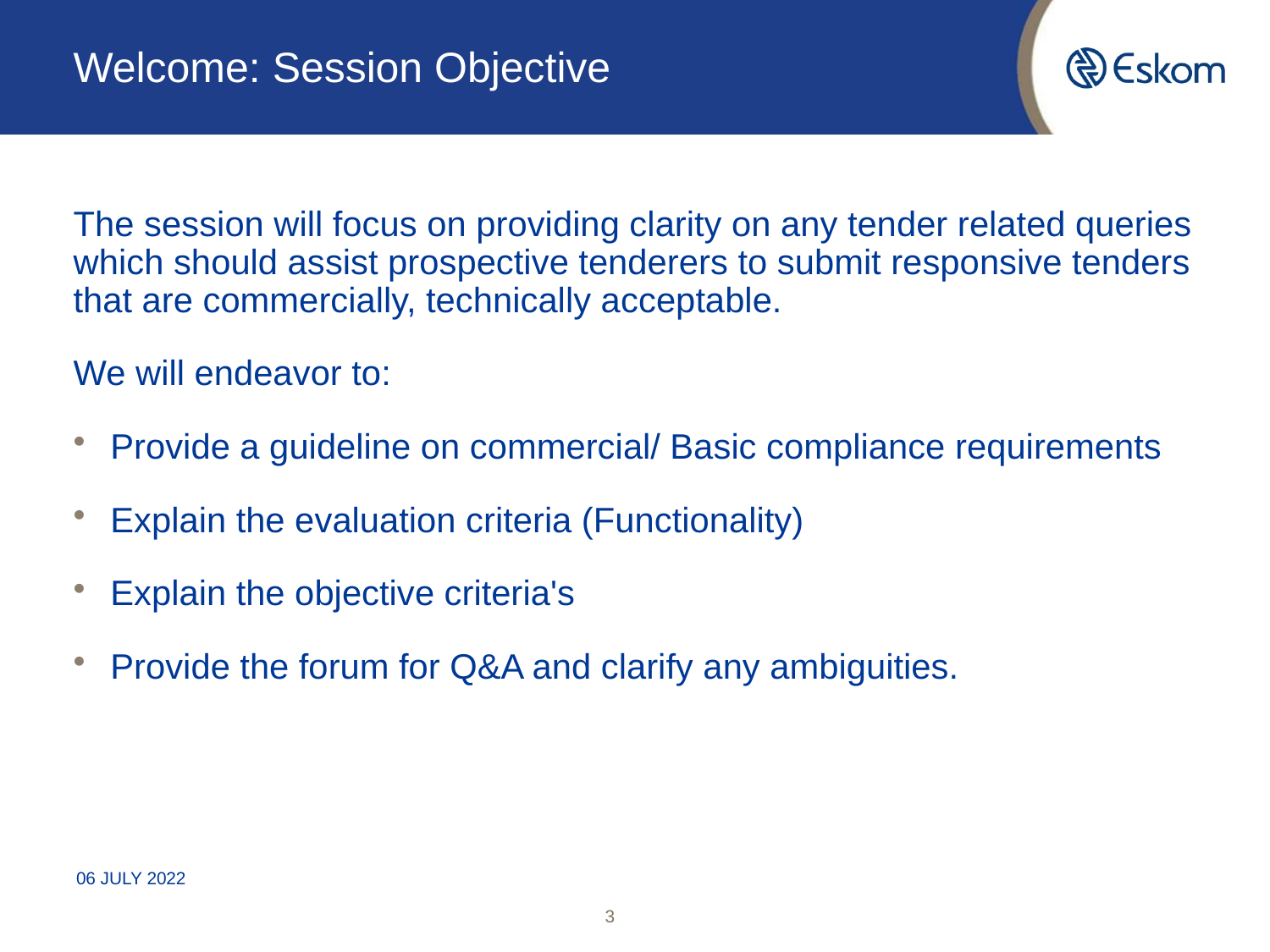

# Welcome: Session Objective
The session will focus on providing clarity on any tender related queries which should assist prospective tenderers to submit responsive tenders that are commercially, technically acceptable.
We will endeavor to:
Provide a guideline on commercial/ Basic compliance requirements
Explain the evaluation criteria (Functionality)
Explain the objective criteria's
Provide the forum for Q&A and clarify any ambiguities.

06 JULY 2022

3